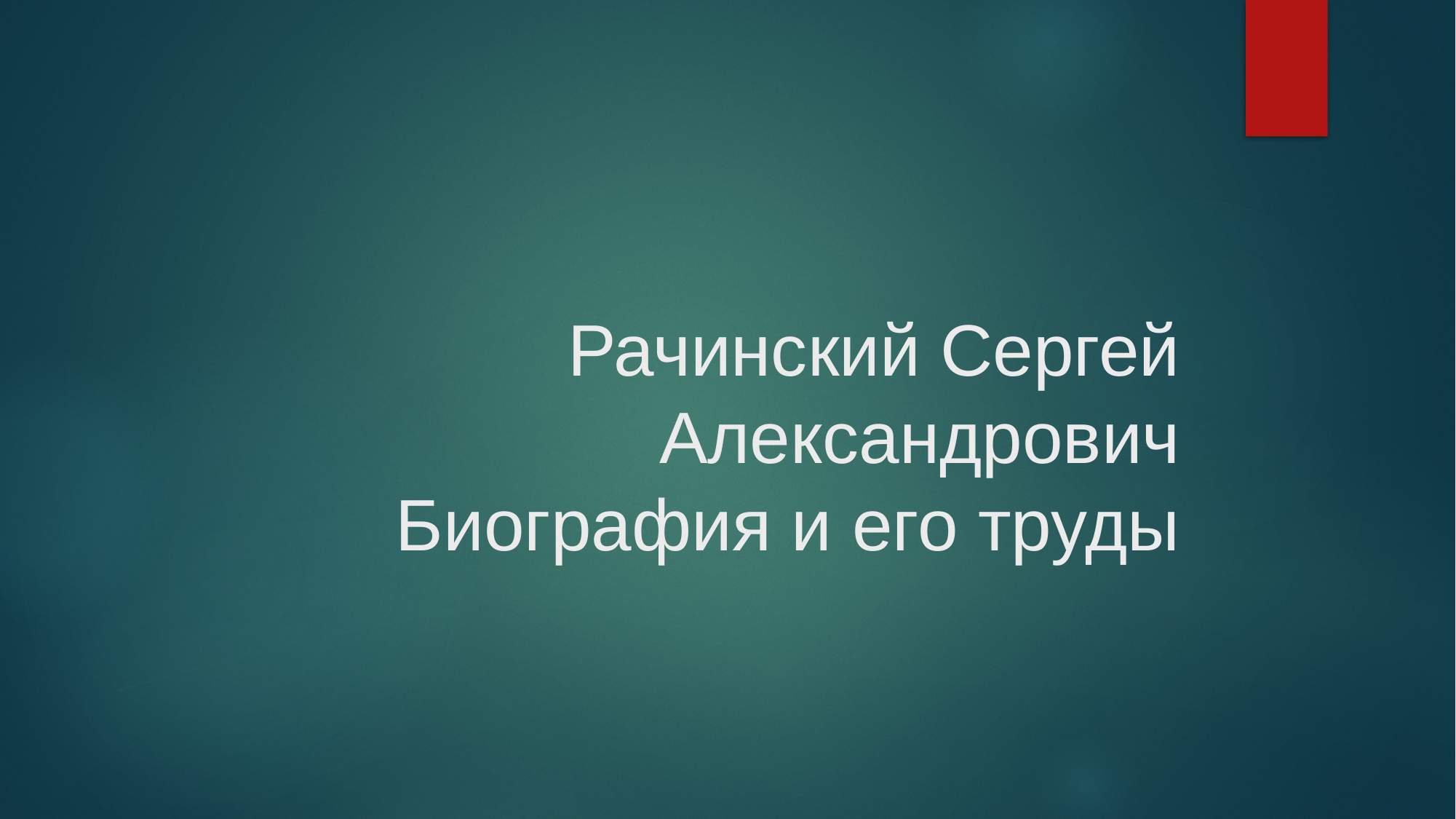

# Рачинский Сергей Александрович Биография и его труды